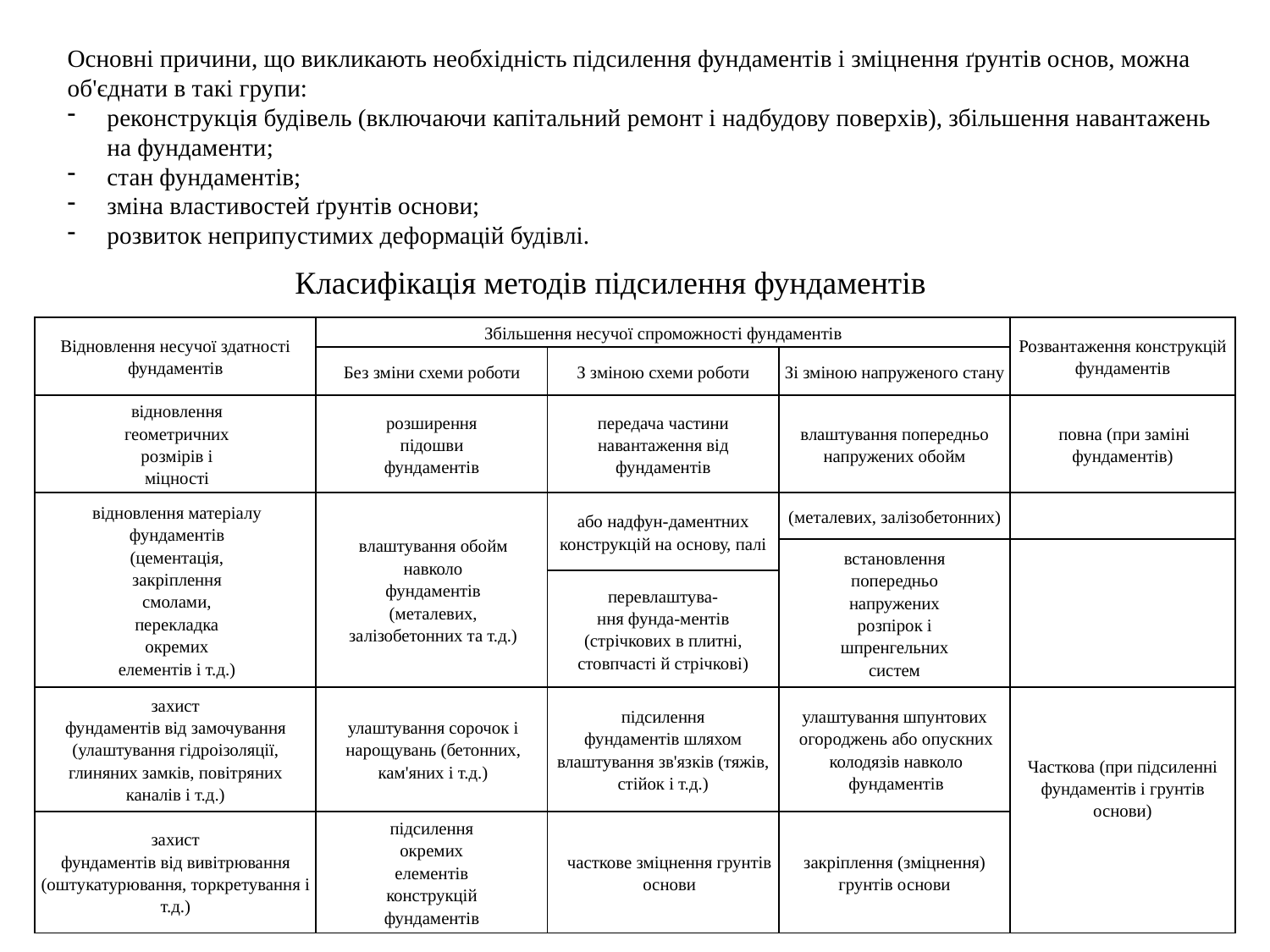

Основні причини, що викликають необхідність підсилення фундаментів і зміцнення ґрунтів основ, можна об'єднати в такі групи:
реконструкція будівель (включаючи капітальний ремонт і надбудову поверхів), збільшення навантажень на фундаменти;
стан фундаментів;
зміна властивостей ґрунтів основи;
розвиток неприпустимих деформацій будівлі.
Класифікація методів підсилення фундаментів
| Відновлення несучої здатності фундаментів | Збільшення несучої спроможності фундаментів |  |  | Розвантаження конструкцій фундаментів |
| --- | --- | --- | --- | --- |
|  | Без зміни схеми роботи | З зміною схеми роботи | Зі зміною напруженого стану |  |
| відновлення геометричних розмірів і міцності | розширення підошви фундаментів | передача частини навантаження від фундаментів | влаштування попередньо напружених обойм | повна (при заміні фундаментів) |
| відновлення матеріалу фундаментів (цементація, закріплення смолами, перекладка окремих елементів і т.д.) | влаштування обойм навколо фундаментів (металевих, залізобетонних та т.д.) | або надфун-даментних конструкцій на основу, палі | (металевих, залізобетонних) |  |
|  |  |  | встановлення попередньо напружених розпірок і шпренгельних систем |  |
|  |  | перевлаштува- ння фунда-ментів (стрічкових в плитні, стовпчасті й стрічкові) |  |  |
| захист фундаментів від замочування (улаштування гідроізоляції, глиняних замків, повітряних каналів і т.д.) | улаштування сорочок і нарощувань (бетонних, кам'яних і т.д.) | підсилення фундаментів шляхом влаштування зв'язків (тяжів, стійок і т.д.) | улаштування шпунтових огороджень або опускних колодязів навколо фундаментів | Часткова (при підсиленні фундаментів і грунтів основи) |
| захист фундаментів від вивітрювання (оштукатурювання, торкретування і т.д.) | підсилення окремих елементів конструкцій фундаментів | часткове зміцнення грунтів основи | закріплення (зміцнення) грунтів основи |  |